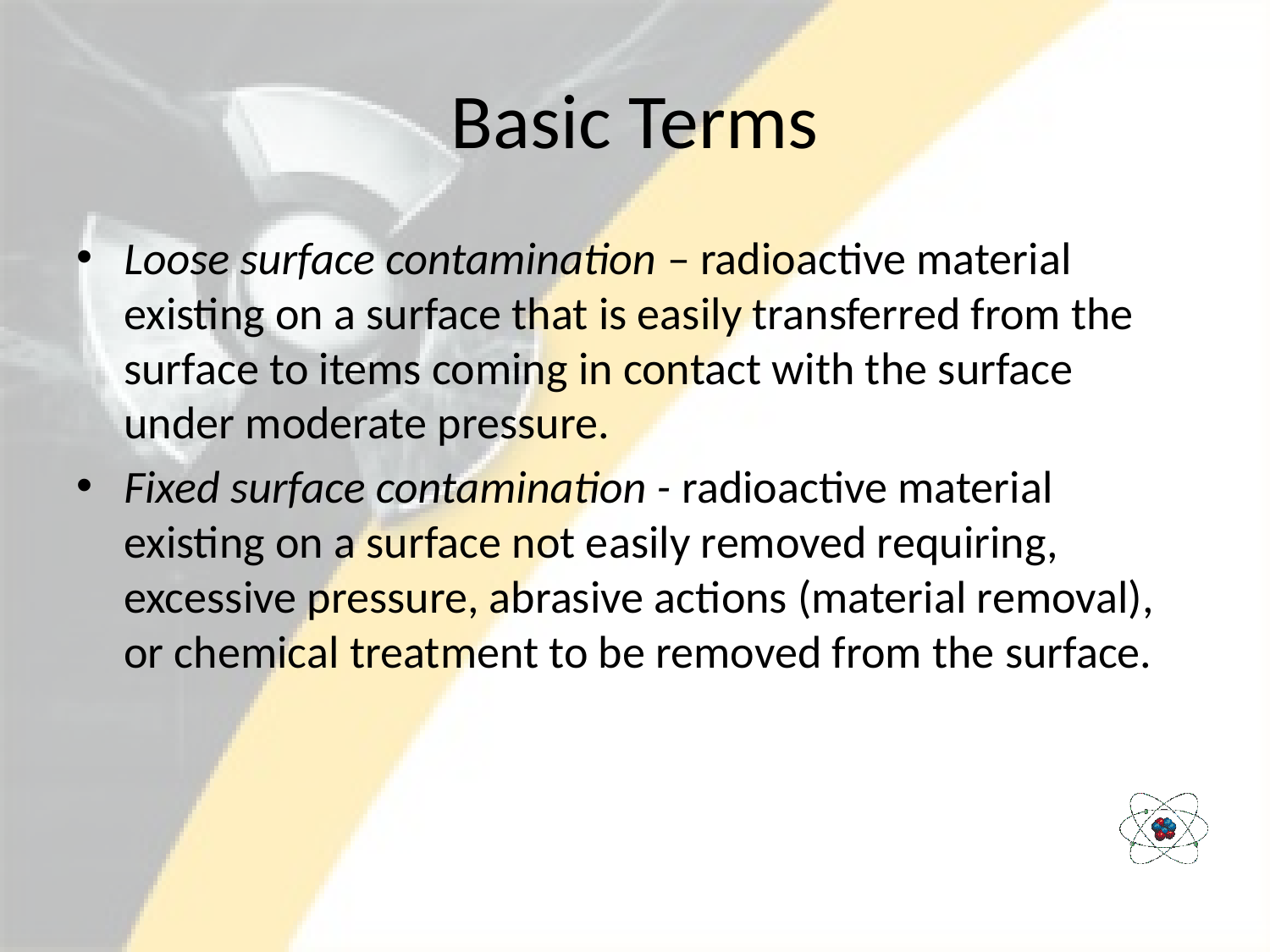

# Basic Terms
Loose surface contamination – radioactive material existing on a surface that is easily transferred from the surface to items coming in contact with the surface under moderate pressure.
Fixed surface contamination - radioactive material existing on a surface not easily removed requiring, excessive pressure, abrasive actions (material removal), or chemical treatment to be removed from the surface.